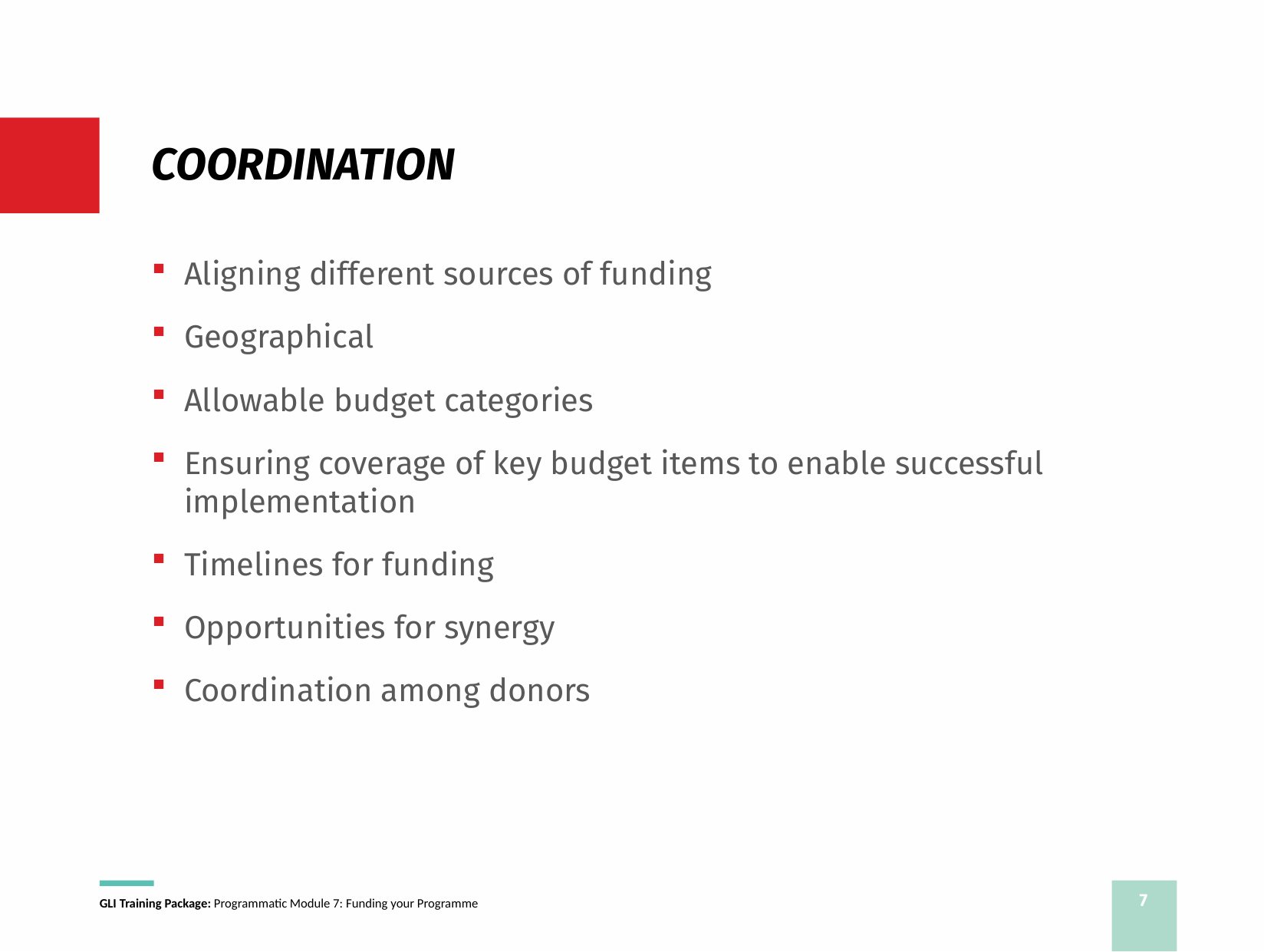

# COORDINATION
Aligning different sources of funding
Geographical
Allowable budget categories
Ensuring coverage of key budget items to enable successful implementation
Timelines for funding
Opportunities for synergy
Coordination among donors